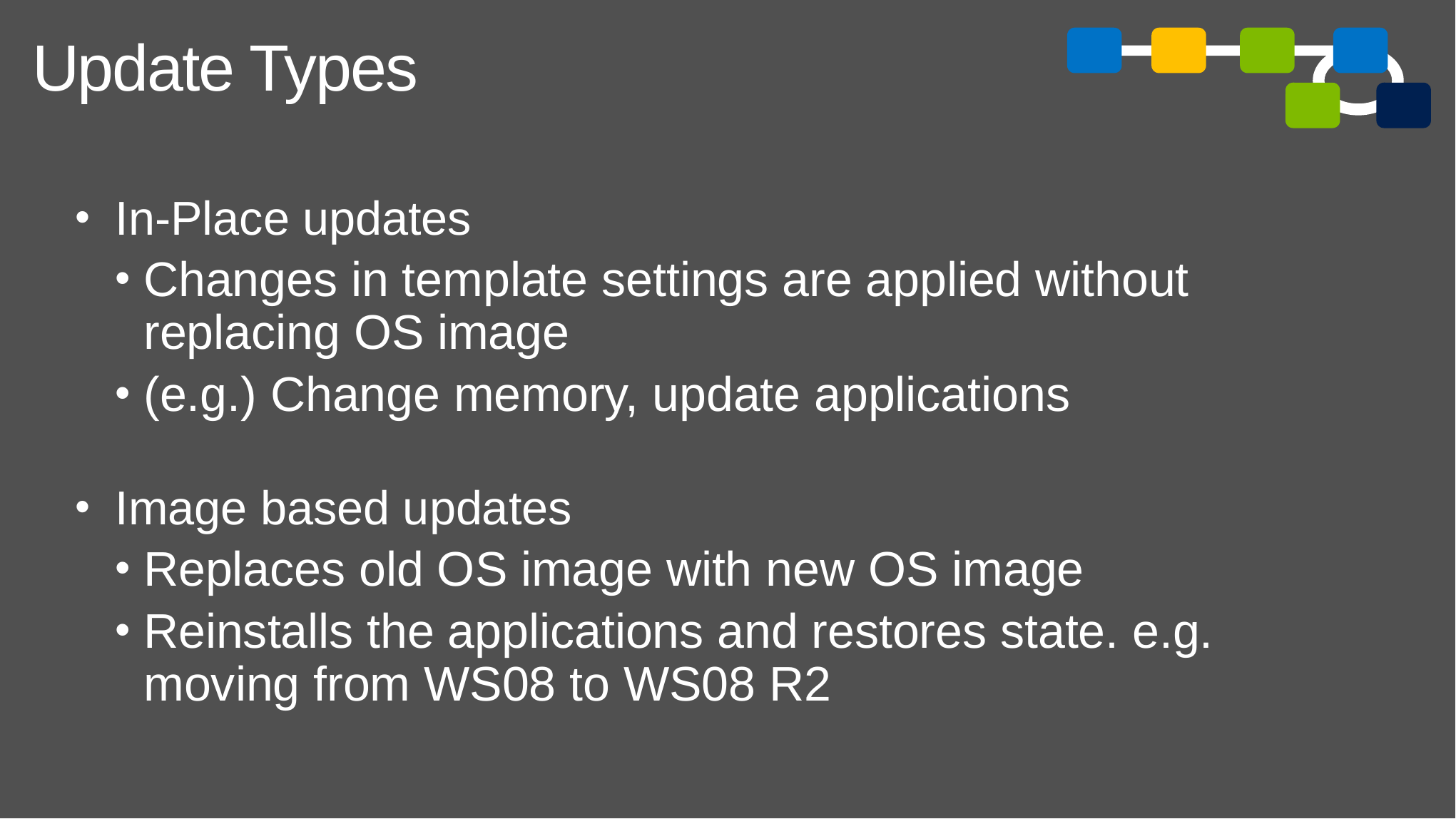

# Update Types
In-Place updates
Changes in template settings are applied without replacing OS image
(e.g.) Change memory, update applications
Image based updates
Replaces old OS image with new OS image
Reinstalls the applications and restores state. e.g. moving from WS08 to WS08 R2